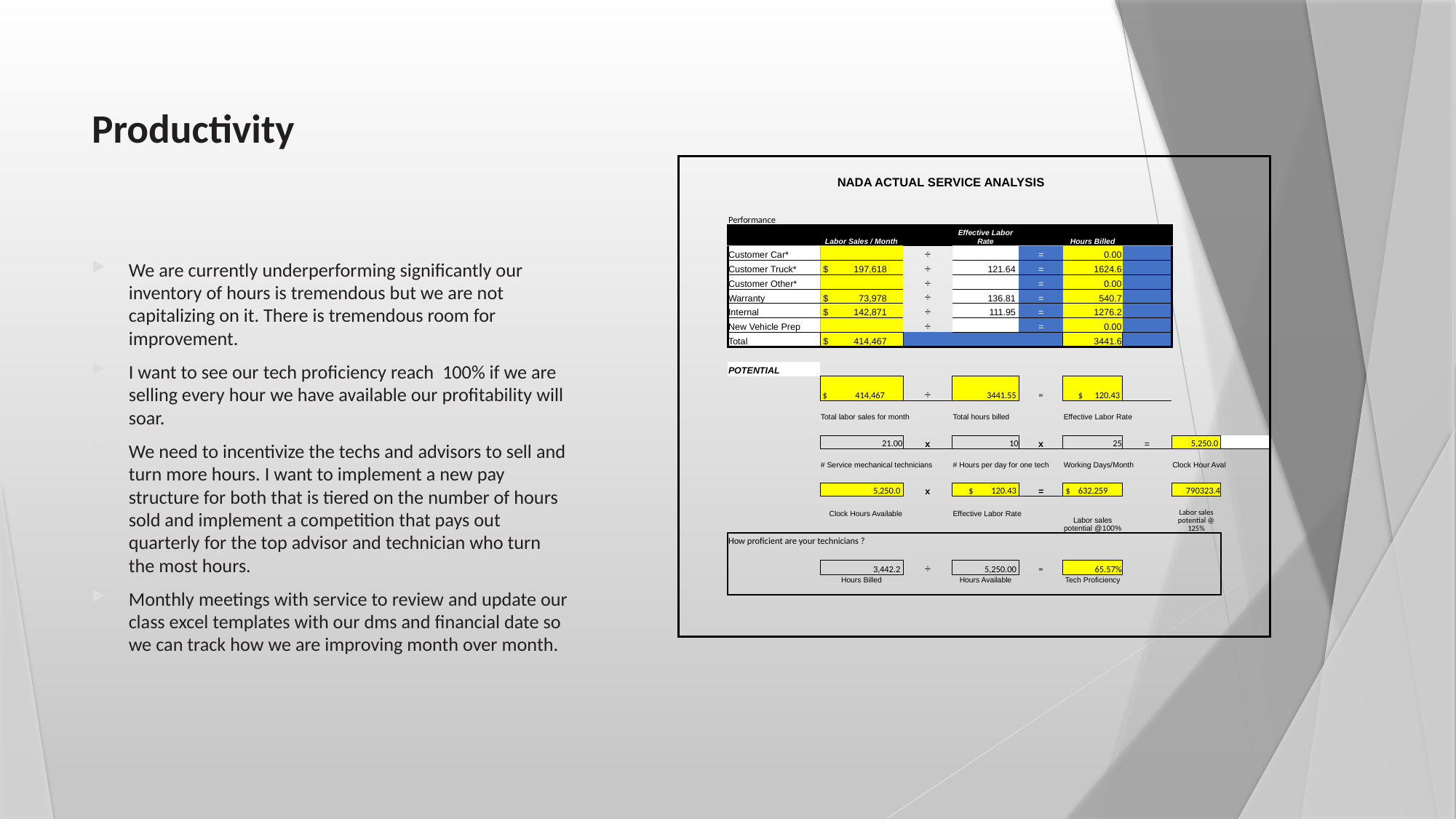

# Productivity
|  |  |  |  |  |  |  |  |  |  |
| --- | --- | --- | --- | --- | --- | --- | --- | --- | --- |
|  | NADA ACTUAL SERVICE ANALYSIS |  |  |  |  |  |  |  |  |
|  | Performance |  |  |  |  |  |  |  |  |
|  |  | Labor Sales / Month |  | Effective Labor Rate |  | Hours Billed |  |  |  |
|  | Customer Car\* |  | ÷ |  | = | 0.00 |  |  |  |
|  | Customer Truck\* | $ 197,618 | ÷ | 121.64 | = | 1624.6 |  |  |  |
|  | Customer Other\* |  | ÷ |  | = | 0.00 |  |  |  |
|  | Warranty | $ 73,978 | ÷ | 136.81 | = | 540.7 |  |  |  |
|  | Internal | $ 142,871 | ÷ | 111.95 | = | 1276.2 |  |  |  |
|  | New Vehicle Prep |  | ÷ |  | = | 0.00 |  |  |  |
|  | Total | $ 414,467 |  |  |  | 3441.6 |  |  |  |
|  |  |  |  |  |  |  |  |  |  |
|  | POTENTIAL |  |  |  |  |  |  |  |  |
|  |  | $ 414,467 | ÷ | 3441.55 | = | $ 120.43 |  |  |  |
|  |  | Total labor sales for month |  | Total hours billed |  | Effective Labor Rate |  |  |  |
|  |  |  |  |  |  |  |  |  |  |
|  |  | 21.00 | x | 10 | x | 25 | = | 5,250.0 |  |
|  |  | # Service mechanical technicians |  | # Hours per day for one tech |  | Working Days/Month |  | Clock Hour Aval |  |
|  |  |  |  |  |  |  |  |  |  |
|  |  | 5,250.0 | x | $ 120.43 | = | $ 632,259 |  | 790323.4 |  |
|  |  | Clock Hours Available |  | Effective Labor Rate |  | Labor sales potential @100% |  | Labor sales potential @ 125% |  |
|  |  |  |  |  |  |  |  |  |  |
|  | How proficient are your technicians ? |  |  |  |  |  |  |  |  |
|  |  |  |  |  |  |  |  |  |  |
|  |  | 3,442.2 | ÷ | 5,250.00 | = | 65.57% |  |  |  |
|  |  | Hours Billed |  | Hours Available |  | Tech Proficiency |  |  |  |
|  |  |  |  |  |  |  |  |  |  |
|  |  |  |  |  |  |  |  |  |  |
|  |  |  |  |  |  |  |  |  |  |

We are currently underperforming significantly our inventory of hours is tremendous but we are not capitalizing on it. There is tremendous room for improvement.
I want to see our tech proficiency reach  100% if we are selling every hour we have available our profitability will soar.
We need to incentivize the techs and advisors to sell and turn more hours. I want to implement a new pay structure for both that is tiered on the number of hours sold and implement a competition that pays out quarterly for the top advisor and technician who turn the most hours.
Monthly meetings with service to review and update our class excel templates with our dms and financial date so we can track how we are improving month over month.